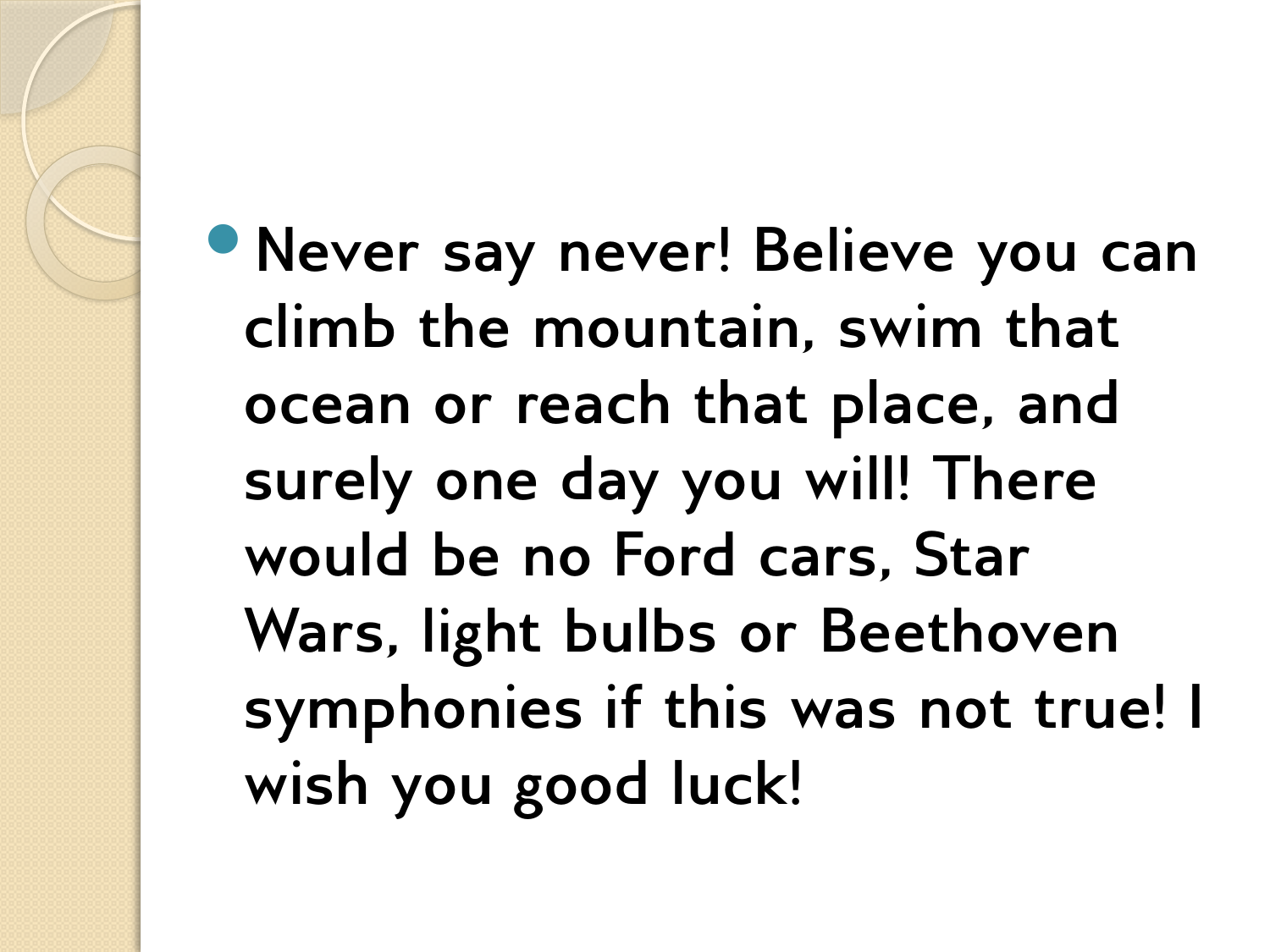

Never say never! Believe you can climb the mountain, swim that ocean or reach that place, and surely one day you will! There would be no Ford cars, Star Wars, light bulbs or Beethoven symphonies if this was not true! I wish you good luck!